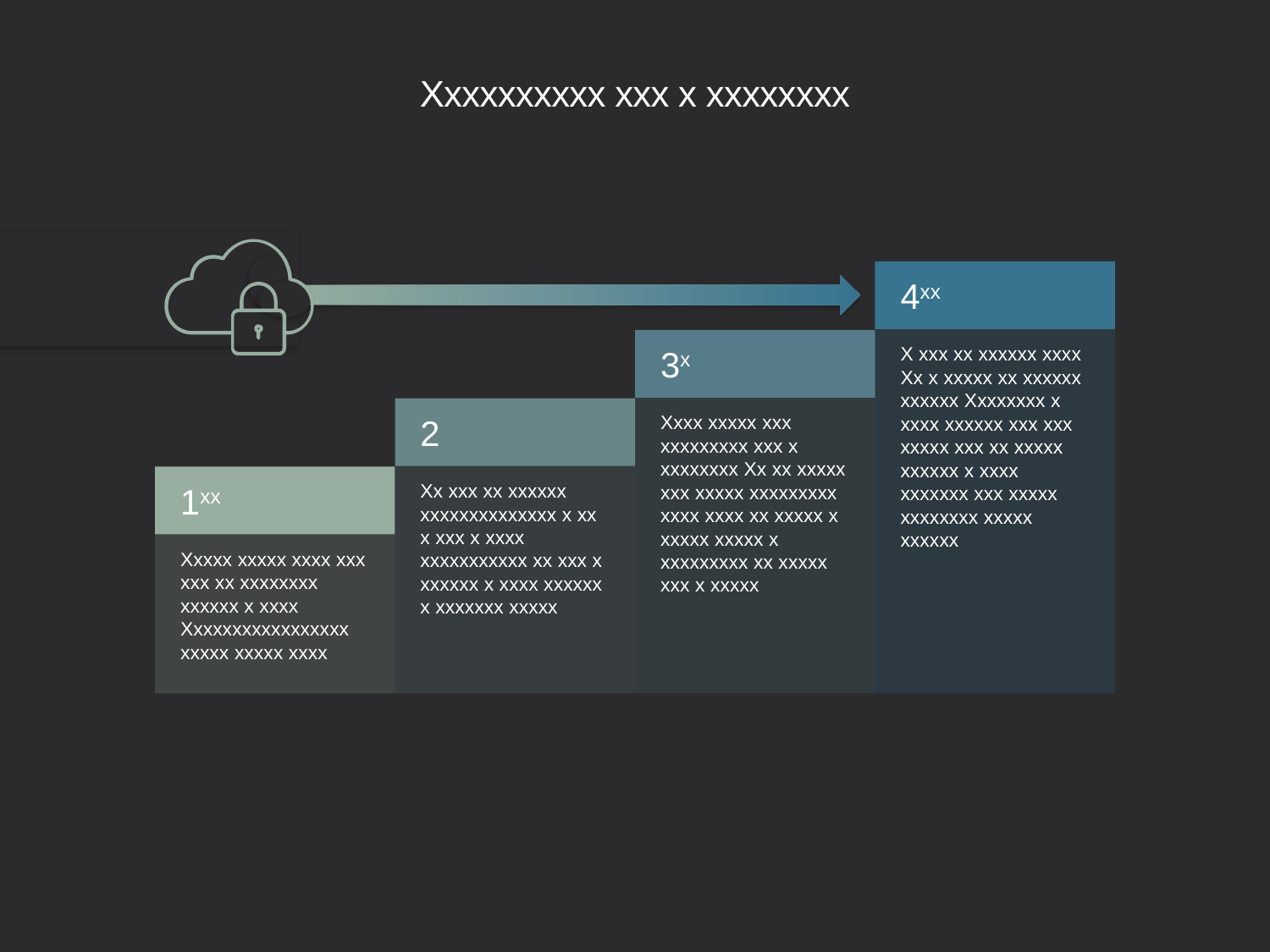

# Xxxxxxxxxx xxx x xxxxxxxx

4xx

X xxx xx xxxxxx xxxx Xx x xxxxx xx xxxxxx xxxxxx Xxxxxxxx x xxxx xxxxxx xxx xxx xxxxx xxx xx xxxxx xxxxxx x xxxx xxxxxxx xxx xxxxx xxxxxxxx xxxxx xxxxxx
3x
Xxxx xxxxx xxx xxxxxxxxx xxx x xxxxxxxx Xx xx xxxxx xxx xxxxx xxxxxxxxx xxxx xxxx xx xxxxx x xxxxx xxxxx x xxxxxxxxx xx xxxxx xxx x xxxxx
2
Xx xxx xx xxxxxx xxxxxxxxxxxxxx x xx x xxx x xxxx xxxxxxxxxxx xx xxx x xxxxxx x xxxx xxxxxx x xxxxxxx xxxxx
1xx
Xxxxx xxxxx xxxx xxx xxx xx xxxxxxxx xxxxxx x xxxx Xxxxxxxxxxxxxxxxx xxxxx xxxxx xxxx